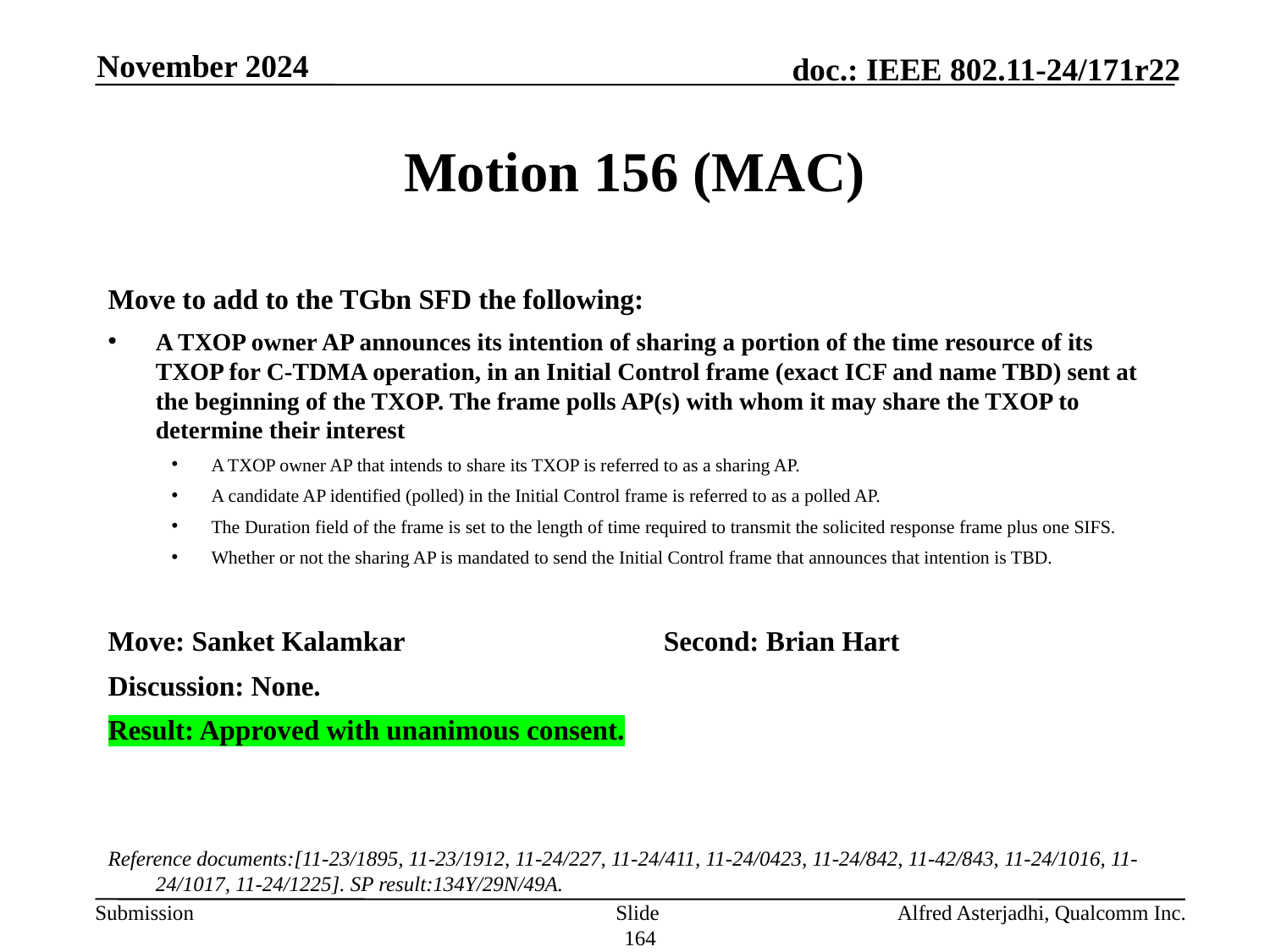

November 2024
# Motion 156 (MAC)
Move to add to the TGbn SFD the following:
A TXOP owner AP announces its intention of sharing a portion of the time resource of its TXOP for C-TDMA operation, in an Initial Control frame (exact ICF and name TBD) sent at the beginning of the TXOP. The frame polls AP(s) with whom it may share the TXOP to determine their interest
A TXOP owner AP that intends to share its TXOP is referred to as a sharing AP.
A candidate AP identified (polled) in the Initial Control frame is referred to as a polled AP.
The Duration field of the frame is set to the length of time required to transmit the solicited response frame plus one SIFS.
Whether or not the sharing AP is mandated to send the Initial Control frame that announces that intention is TBD.

Move: Sanket Kalamkar			Second: Brian Hart
Discussion: None.
Result: Approved with unanimous consent.

Reference documents:[11-23/1895, 11-23/1912, 11-24/227, 11-24/411, 11-24/0423, 11-24/842, 11-42/843, 11-24/1016, 11-24/1017, 11-24/1225]. SP result:134Y/29N/49A.

Slide 164
Alfred Asterjadhi, Qualcomm Inc.